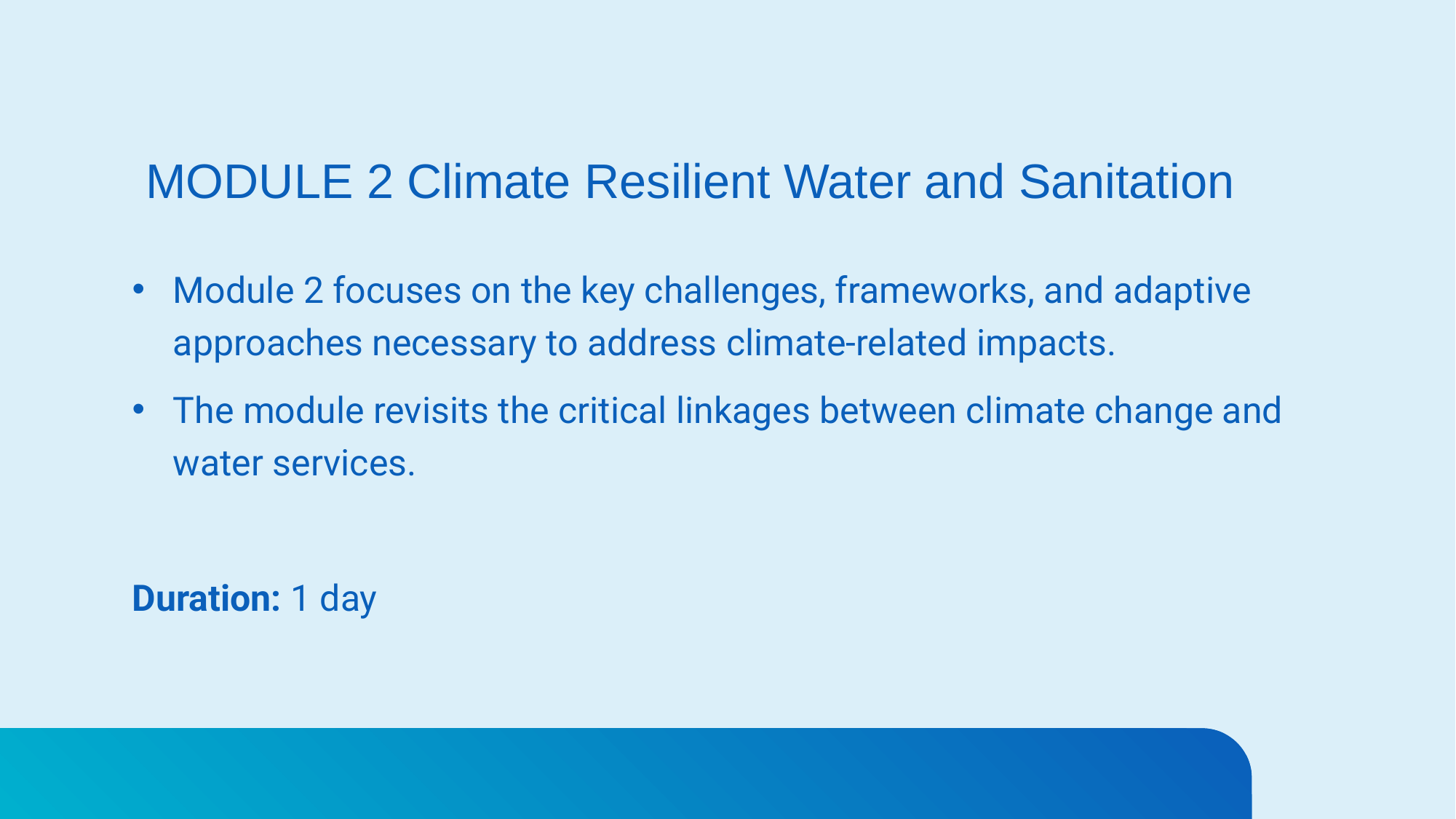

# MODULE 2 Climate Resilient Water and Sanitation

Module 2 focuses on the key challenges, frameworks, and adaptive approaches necessary to address climate-related impacts.
The module revisits the critical linkages between climate change and water services.

Duration: 1 day